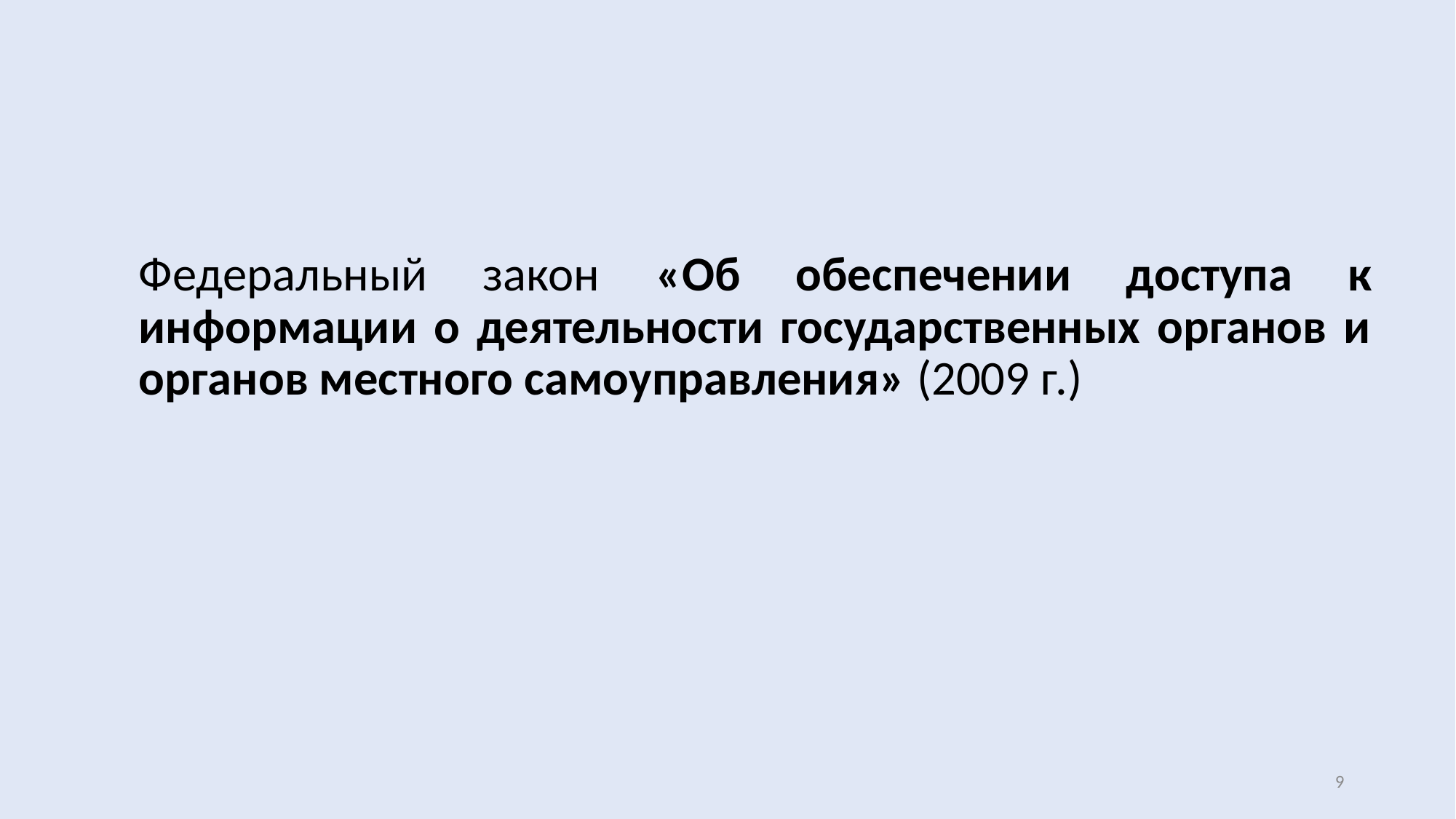

Федеральный закон «Об обеспечении доступа к информации о деятельности государственных органов и органов местного самоуправления» (2009 г.)
9